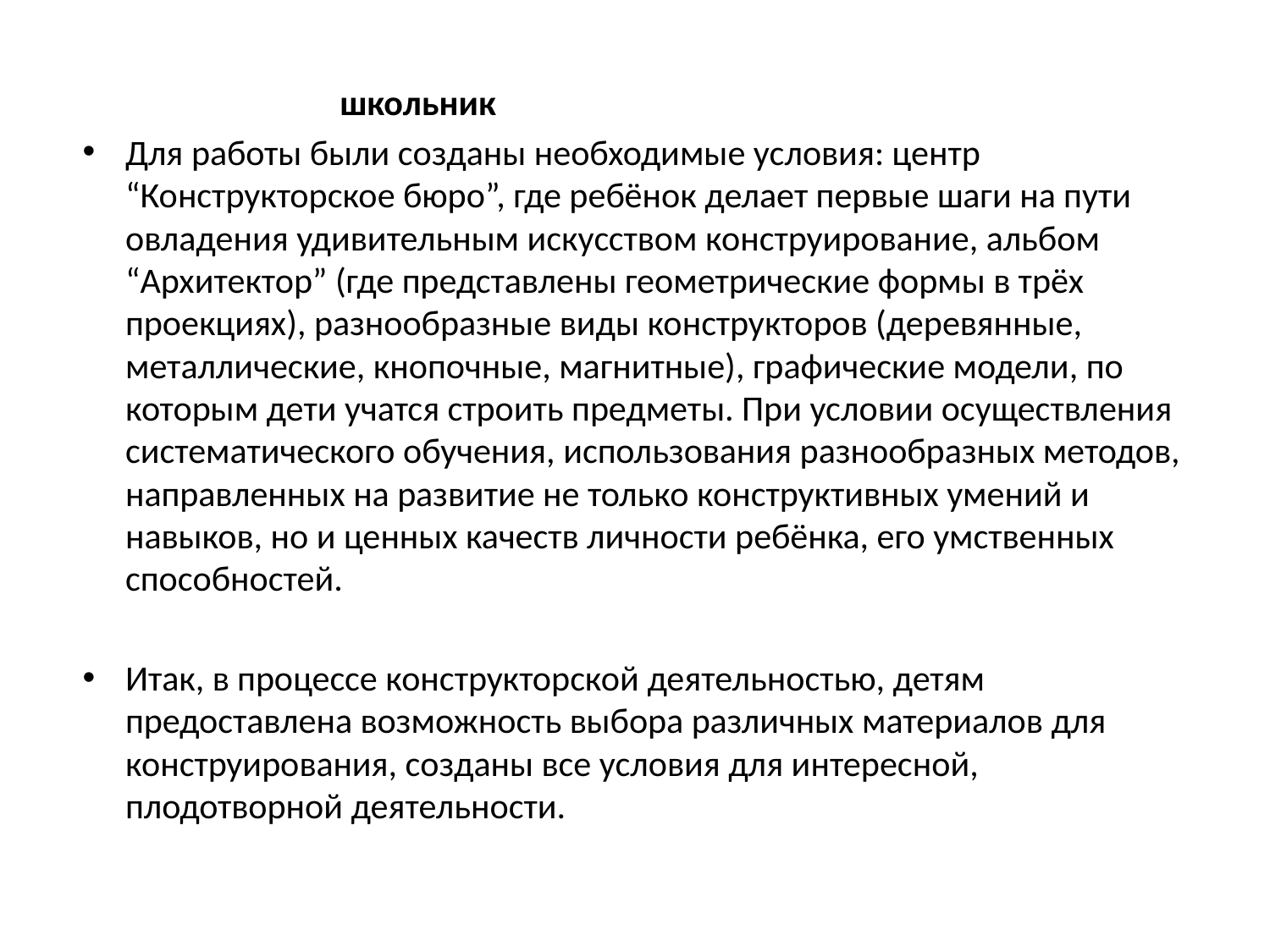

школьник
Для работы были созданы необходимые условия: центр “Конструкторское бюро”, где ребёнок делает первые шаги на пути овладения удивительным искусством конструирование, альбом “Архитектор” (где представлены геометрические формы в трёх проекциях), разнообразные виды конструкторов (деревянные, металлические, кнопочные, магнитные), графические модели, по которым дети учатся строить предметы. При условии осуществления систематического обучения, использования разнообразных методов, направленных на развитие не только конструктивных умений и навыков, но и ценных качеств личности ребёнка, его умственных способностей.

Итак, в процессе конструкторской деятельностью, детям предоставлена возможность выбора различных материалов для конструирования, созданы все условия для интересной, плодотворной деятельности.